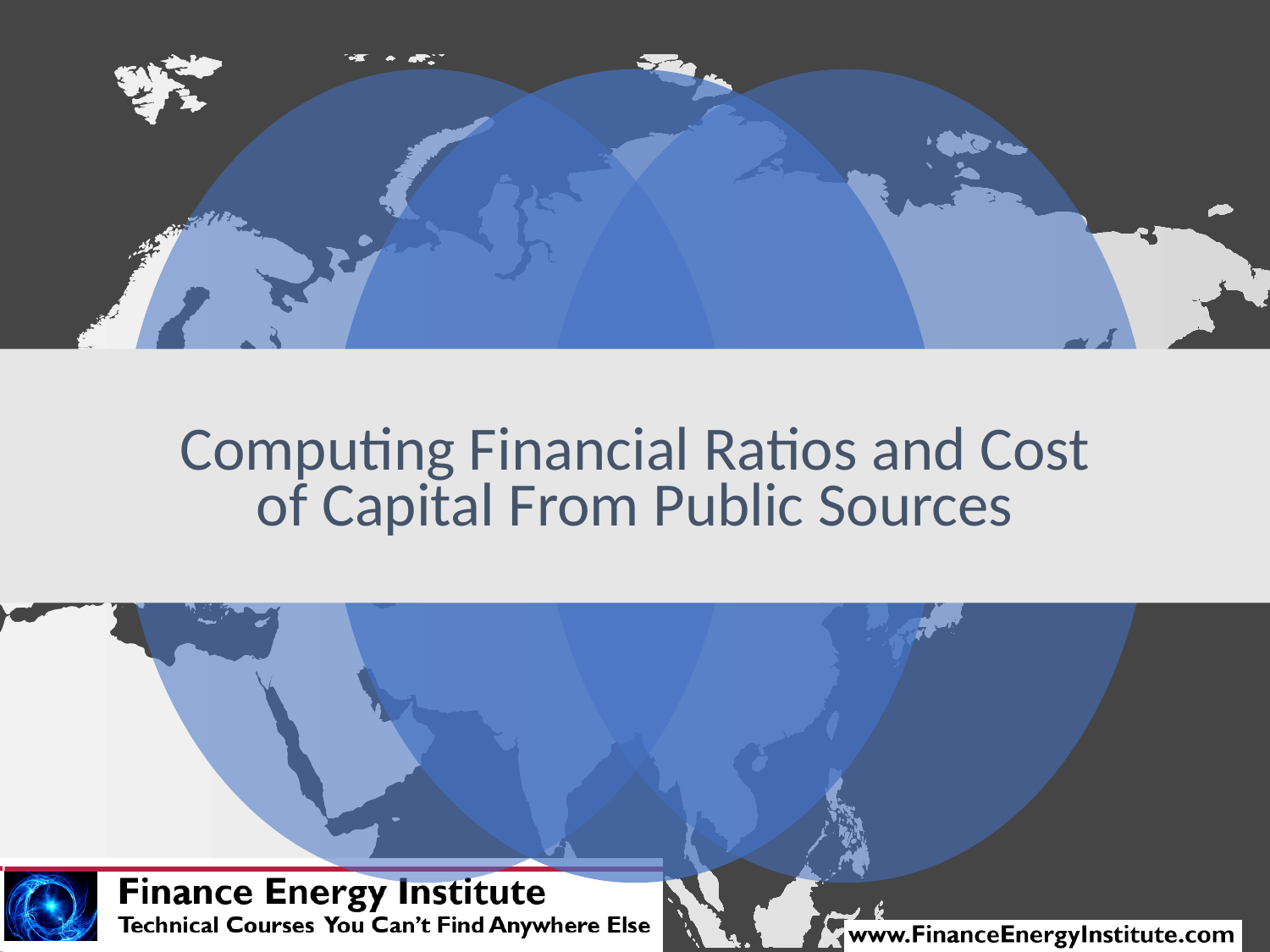

# Computing Financial Ratios and Cost of Capital From Public Sources